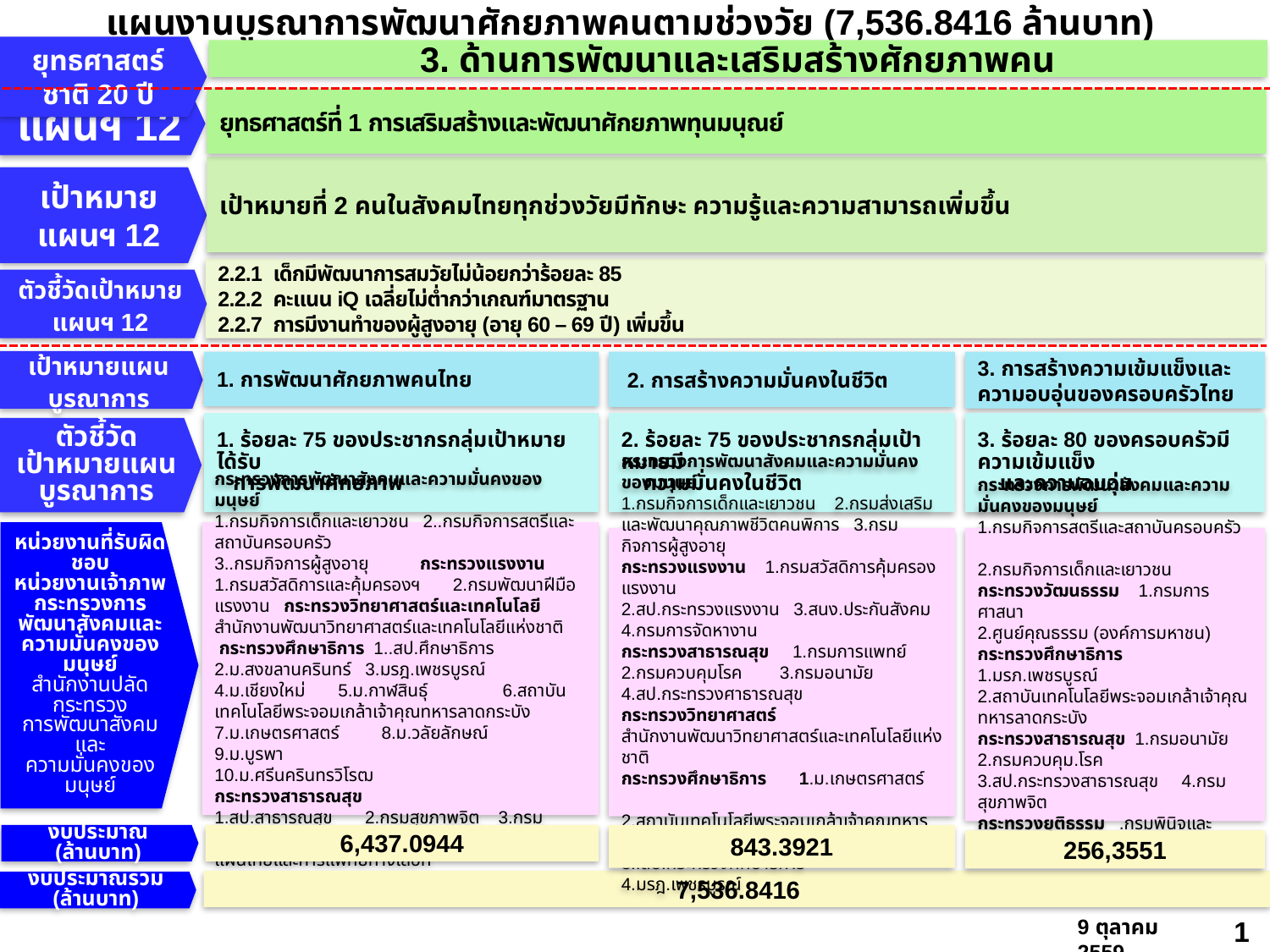

แผนงานบูรณาการพัฒนาศักยภาพคนตามช่วงวัย (7,536.8416 ล้านบาท)
ยุทธศาสตร์ชาติ 20 ปี
3. ด้านการพัฒนาและเสริมสร้างศักยภาพคน
ยุทธศาสตร์ที่ 1 การเสริมสร้างและพัฒนาศักยภาพทุนมนุณย์
แผนฯ 12
เป้าหมายที่ 2 คนในสังคมไทยทุกช่วงวัยมีทักษะ ความรู้และความสามารถเพิ่มขึ้น
เป้าหมายแผนฯ 12
2.2.1  เด็กมีพัฒนาการสมวัยไม่น้อยกว่าร้อยละ 85
2.2.2  คะแนน iQ เฉลี่ยไม่ต่ำกว่าเกณฑ์มาตรฐาน
2.2.7  การมีงานทำของผู้สูงอายุ (อายุ 60 – 69 ปี) เพิ่มขึ้น
ตัวชี้วัดเป้าหมาย
แผนฯ 12
เป้าหมายแผนบูรณาการ
 2. การสร้างความมั่นคงในชีวิต
3. การสร้างความเข้มแข็งและความอบอุ่นของครอบครัวไทย
1. การพัฒนาศักยภาพคนไทย
2. ร้อยละ 75 ของประชากรกลุ่มเป้าหมายมี
    ความมั่นคงในชีวิต
3. ร้อยละ 80 ของครอบครัวมีความเข้มแข็ง
    และความอบอุ่น
1. ร้อยละ 75 ของประชากรกลุ่มเป้าหมายได้รับ
   การพัฒนาศักยภาพ
ตัวชี้วัด
เป้าหมายแผน
บูรณาการ
หน่วยงานที่รับผิดชอบ
หน่วยงานเจ้าภาพ
กระทรวงการพัฒนาสังคมและความมั่นคงของมนุษย์
สำนักงานปลัดกระทรวง
การพัฒนาสังคมและ
ความมั่นคงของมนุษย์
กระทรวงการพัฒนาสังคมและความมั่นคงของมนุษย์
1.กรมกิจการเด็กและเยาวชน   2..กรมกิจการสตรีและสถาบันครอบครัว
3..กรมกิจการผู้สูงอายุ           กระทรวงแรงงาน
1.กรมสวัสดิการและคุ้มครองฯ       2.กรมพัฒนาฝีมือแรงงาน   กระทรวงวิทยาศาสตร์และเทคโนโลยี    สำนักงานพัฒนาวิทยาศาสตร์และเทคโนโลยีแห่งชาติ      กระทรวงศึกษาธิการ  1..สป.ศึกษาธิการ
2.ม.สงขลานครินทร์   3.มรฎ.เพชรบูรณ์       4.ม.เชียงใหม่       5.ม.กาฬสินธุ์                6.สถาบันเทคโนโลยีพระจอมเกล้าเจ้าคุณทหารลาดกระบัง
7.ม.เกษตรศาสตร์         8.ม.วลัยลักษณ์             9.ม.บูรพา
10.ม.ศรีนครินทรวิโรฒ
กระทรวงสาธารณสุข
1.สป.สาธารณสุข       2.กรมสุขภาพจิต    3.กรมอนามัย     4.กรมควบคุมโรค   4.กรมพัฒนาการแพทย์แผนไทยและการแพทย์ทางเลือก
กระทรวงการพัฒนาสังคมและความมั่นคงของมนุษย์
1.กรมกิจการเด็กและเยาวชน    2.กรมส่งเสริมและพัฒนาคุณภาพชีวิตคนพิการ   3.กรมกิจการผู้สูงอายุ
กระทรวงแรงงาน    1.กรมสวัสดิการคุ้มครองแรงงาน
2.สป.กระทรวงแรงงาน   3.สนง.ประกันสังคม  4.กรมการจัดหางาน
กระทรวงสาธารณสุข     1.กรมการแพทย์       2.กรมควบคุมโรค        3.กรมอนามัย          4.สป.กระทรวงศาธารณสุข
กระทรวงวิทยาศาสตร์
สำนักงานพัฒนาวิทยาศาสตร์และเทคโนโลยีแห่งชาติ
กระทรวงศึกษาธิการ       1.ม.เกษตรศาสตร์
2.สถาบันเทคโนโลยีพระจอมเกล้าเจ้าคุณทหารลาดกระบัง
3..สป.กระทรวงศึกษาธิการ        4.มรฎ.เพชรบูรณ์
กระทรวงการพัฒนาสังคมและความมั่นคงของมนุษย์
1.กรมกิจการสตรีและสถาบันครอบครัว
2.กรมกิจการเด็กและเยาวชน
กระทรวงวัฒนธรรม    1.กรมการศาสนา
2.ศูนย์คุณธรรม (องค์การมหาชน)
กระทรวงศึกษาธิการ   1.มรภ.เพชรบูรณ์
2.สถาบันเทคโนโลยีพระจอมเกล้าเจ้าคุณทหารลาดกระบัง
กระทรวงสาธารณสุข  1.กรมอนามัย   2.กรมควบคุม.โรค
3.สป.กระทรวงสาธารณสุข     4.กรมสุขภาพจิต
กระทรวงยุติธรรม   .กรมพินิจและคุ้มครองเด็กและเยาวชน

งบประมาณ
(ล้านบาท)
6,437.0944
843.3921
256,3551
7,536.8416
งบประมาณรวม
(ล้านบาท)
9 ตุลาคม 2559
12